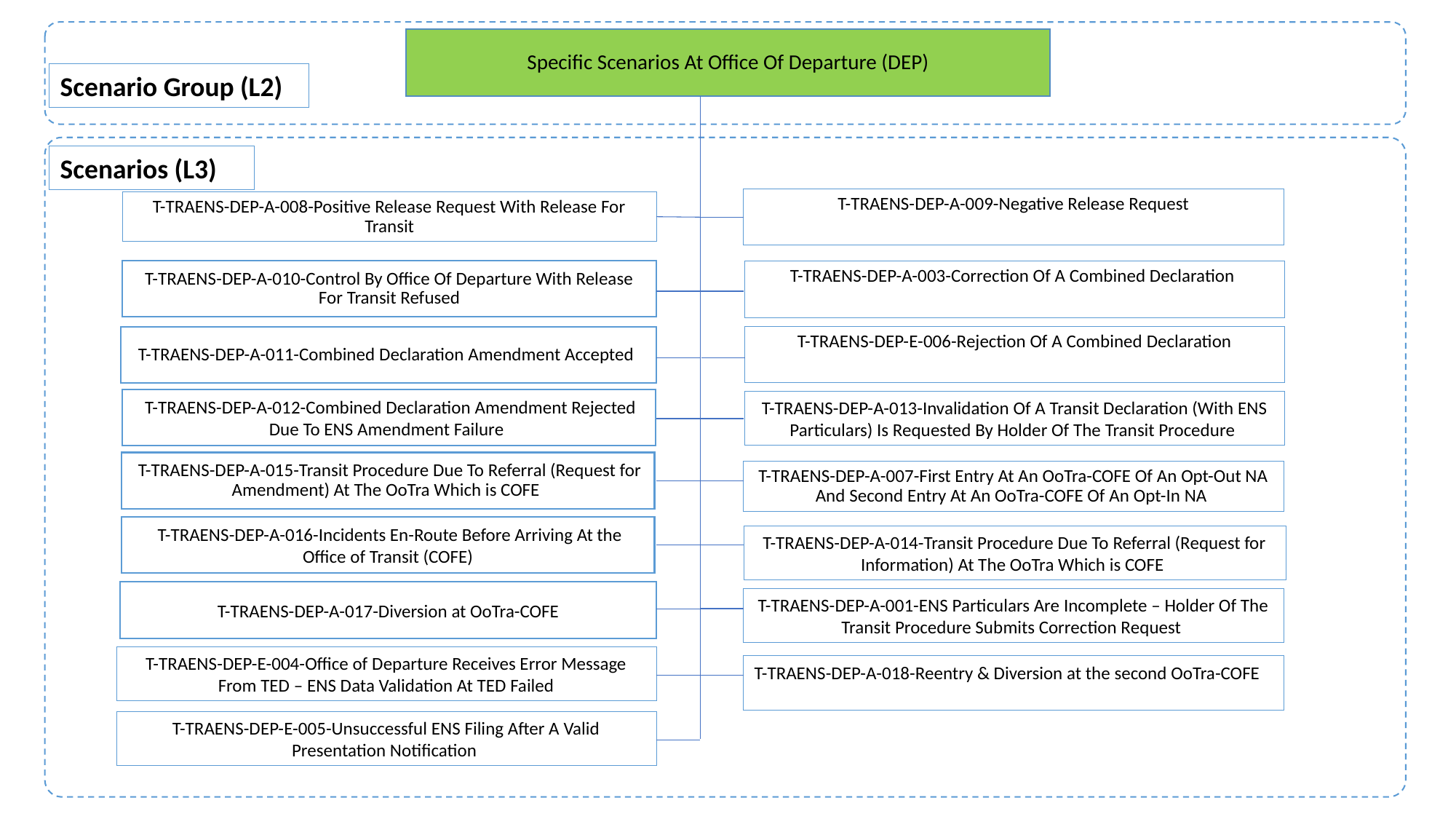

Specific Scenarios At Office Of Departure (DEP)
Scenario Group (L2)

Scenarios (L3)
T-TRAENS-DEP-A-009-Negative Release Request

T-TRAENS-DEP-A-008-Positive Release Request With Release For Transit
T-TRAENS-DEP-A-010-Control By Office Of Departure With Release For Transit Refused
T-TRAENS-DEP-A-003-Correction Of A Combined Declaration

T-TRAENS-DEP-A-011-Combined Declaration Amendment Accepted
T-TRAENS-DEP-E-006-Rejection Of A Combined Declaration

 T-TRAENS-DEP-A-012-Combined Declaration Amendment Rejected Due To ENS Amendment Failure
T-TRAENS-DEP-A-013-Invalidation Of A Transit Declaration (With ENS Particulars) Is Requested By Holder Of The Transit Procedure
 T-TRAENS-DEP-A-015-Transit Procedure Due To Referral (Request for Amendment) At The OoTra Which is COFE
T-TRAENS-DEP-A-007-First Entry At An OoTra-COFE Of An Opt-Out NA And Second Entry At An OoTra-COFE Of An Opt-In NA
 T-TRAENS-DEP-A-016-Incidents En-Route Before Arriving At the Office of Transit (COFE)
T-TRAENS-DEP-A-014-Transit Procedure Due To Referral (Request for Information) At The OoTra Which is COFE
T-TRAENS-DEP-A-017-Diversion at OoTra-COFE
T-TRAENS-DEP-A-001-ENS Particulars Are Incomplete – Holder Of The Transit Procedure Submits Correction Request
T-TRAENS-DEP-E-004-Office of Departure Receives Error Message From TED – ENS Data Validation At TED Failed
T-TRAENS-DEP-A-018-Reentry & Diversion at the second OoTra-COFE

T-TRAENS-DEP-E-005-Unsuccessful ENS Filing After A Valid Presentation Notification